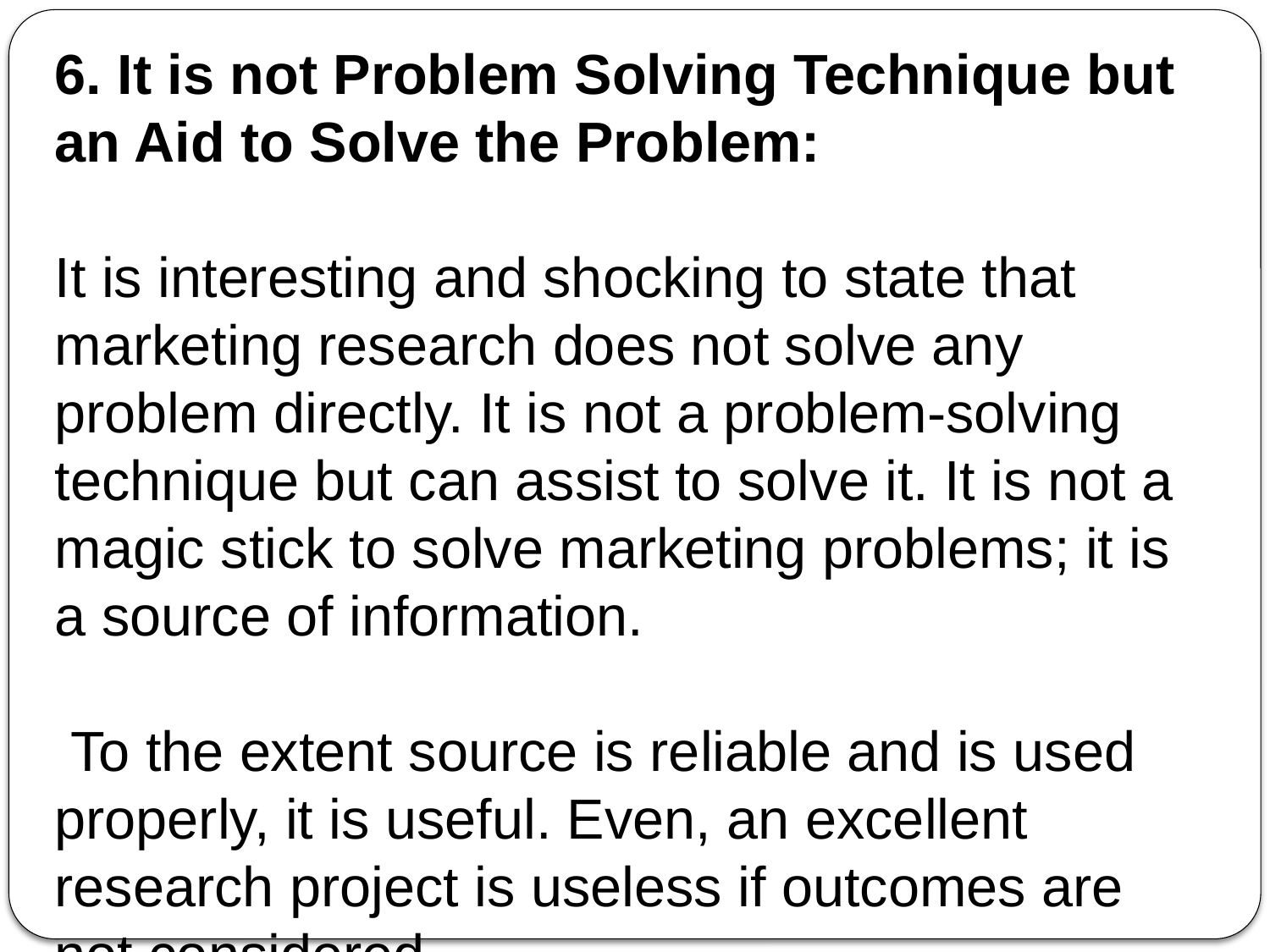

6. It is not Problem Solving Technique but an Aid to Solve the Problem:

It is interesting and shocking to state that marketing research does not solve any problem directly. It is not a problem-solving technique but can assist to solve it. It is not a magic stick to solve marketing problems; it is a source of information.

 To the extent source is reliable and is used properly, it is useful. Even, an excellent research project is useless if outcomes are not considered.